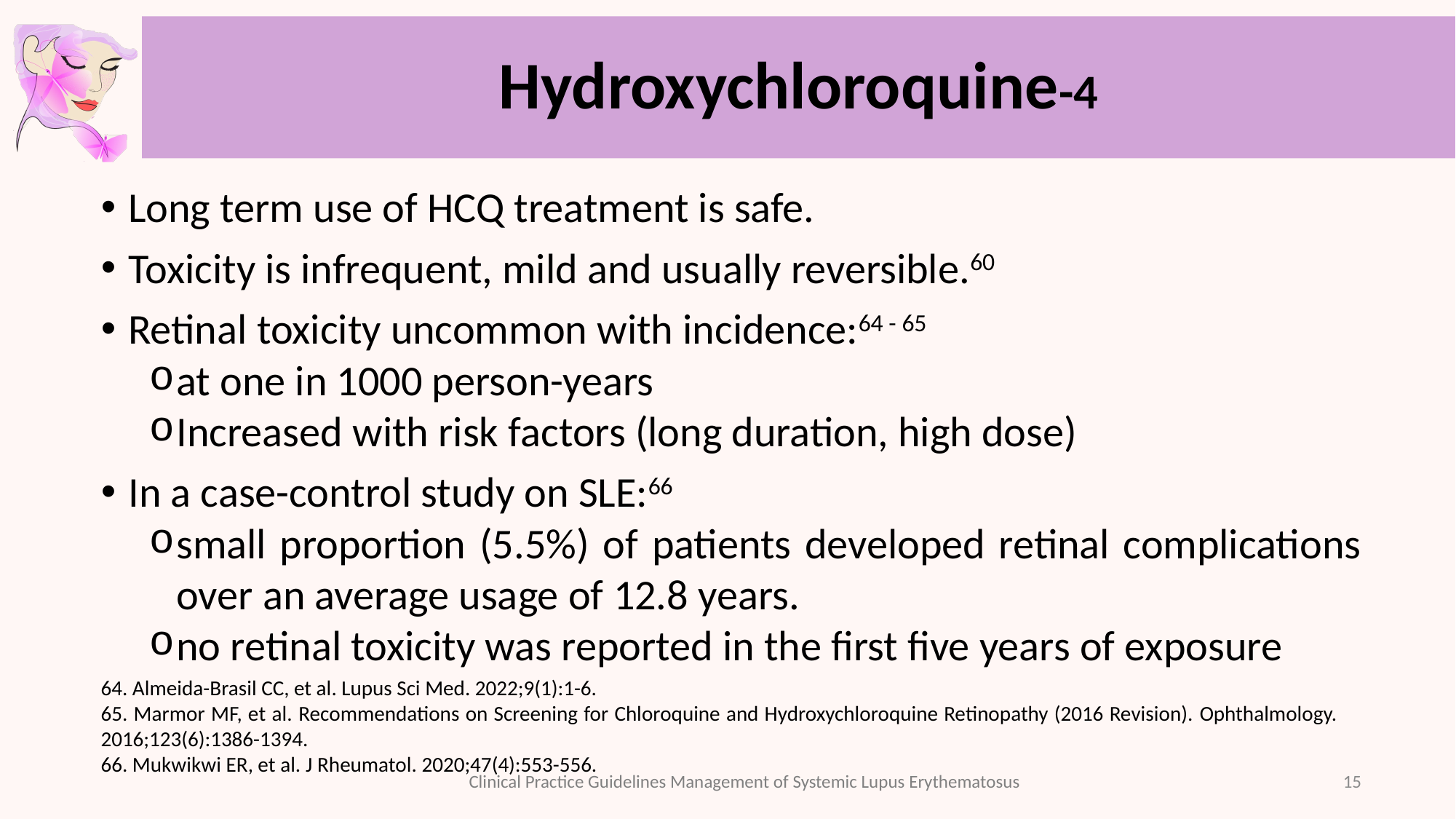

# Hydroxychloroquine-4
Long term use of HCQ treatment is safe.
Toxicity is infrequent, mild and usually reversible.60
Retinal toxicity uncommon with incidence:64 - 65
at one in 1000 person-years
Increased with risk factors (long duration, high dose)
In a case-control study on SLE:66
small proportion (5.5%) of patients developed retinal complications over an average usage of 12.8 years.
no retinal toxicity was reported in the first five years of exposure

64. Almeida-Brasil CC, et al. Lupus Sci Med. 2022;9(1):1-6.
65. Marmor MF, et al. Recommendations on Screening for Chloroquine and Hydroxychloroquine Retinopathy (2016 Revision). Ophthalmology. 2016;123(6):1386-1394.
66. Mukwikwi ER, et al. J Rheumatol. 2020;47(4):553-556.
15